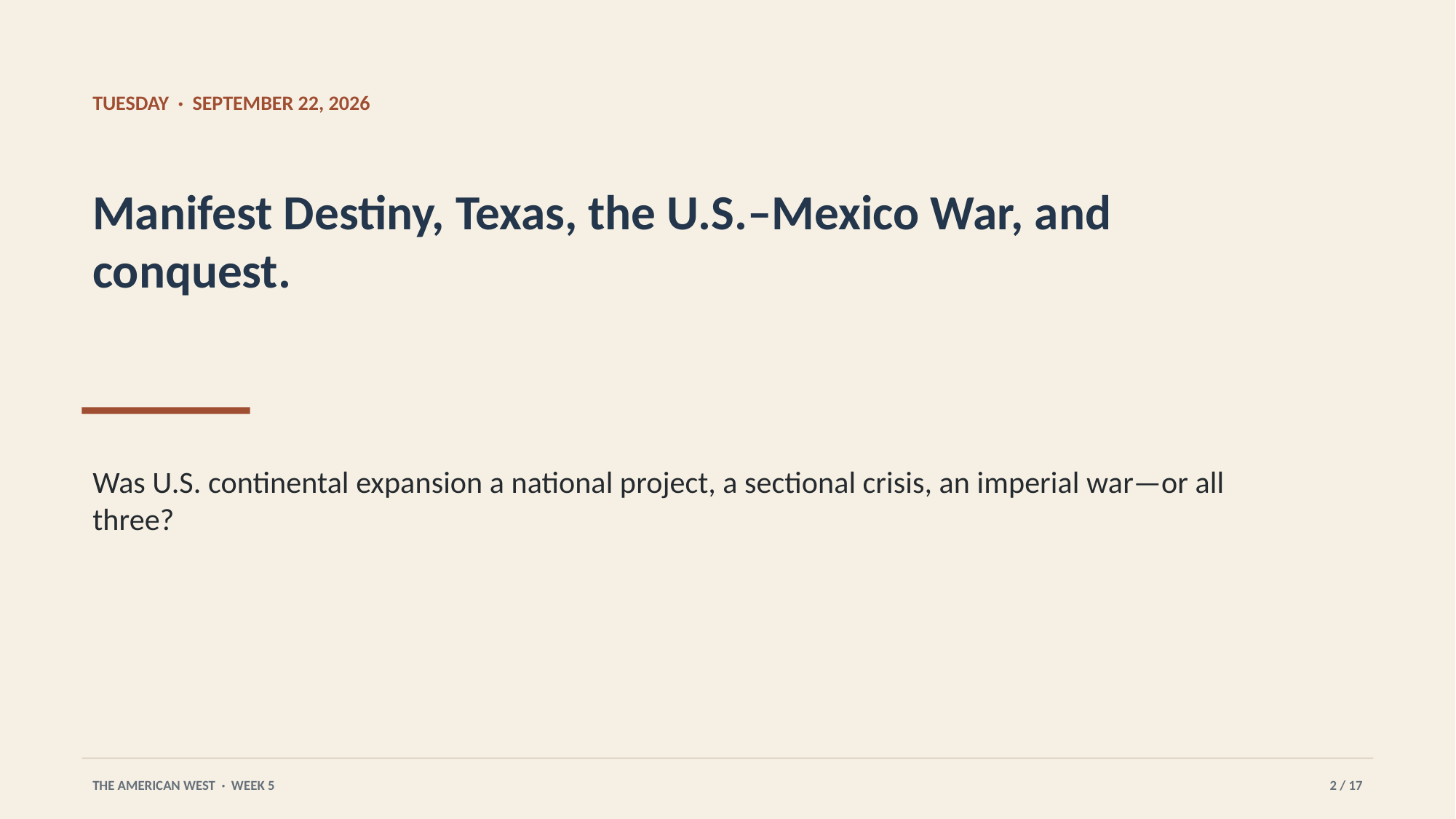

TUESDAY  ·  SEPTEMBER 22, 2026
Manifest Destiny, Texas, the U.S.–Mexico War, and conquest.

Was U.S. continental expansion a national project, a sectional crisis, an imperial war—or all three?

THE AMERICAN WEST  ·  WEEK 5
2 / 17